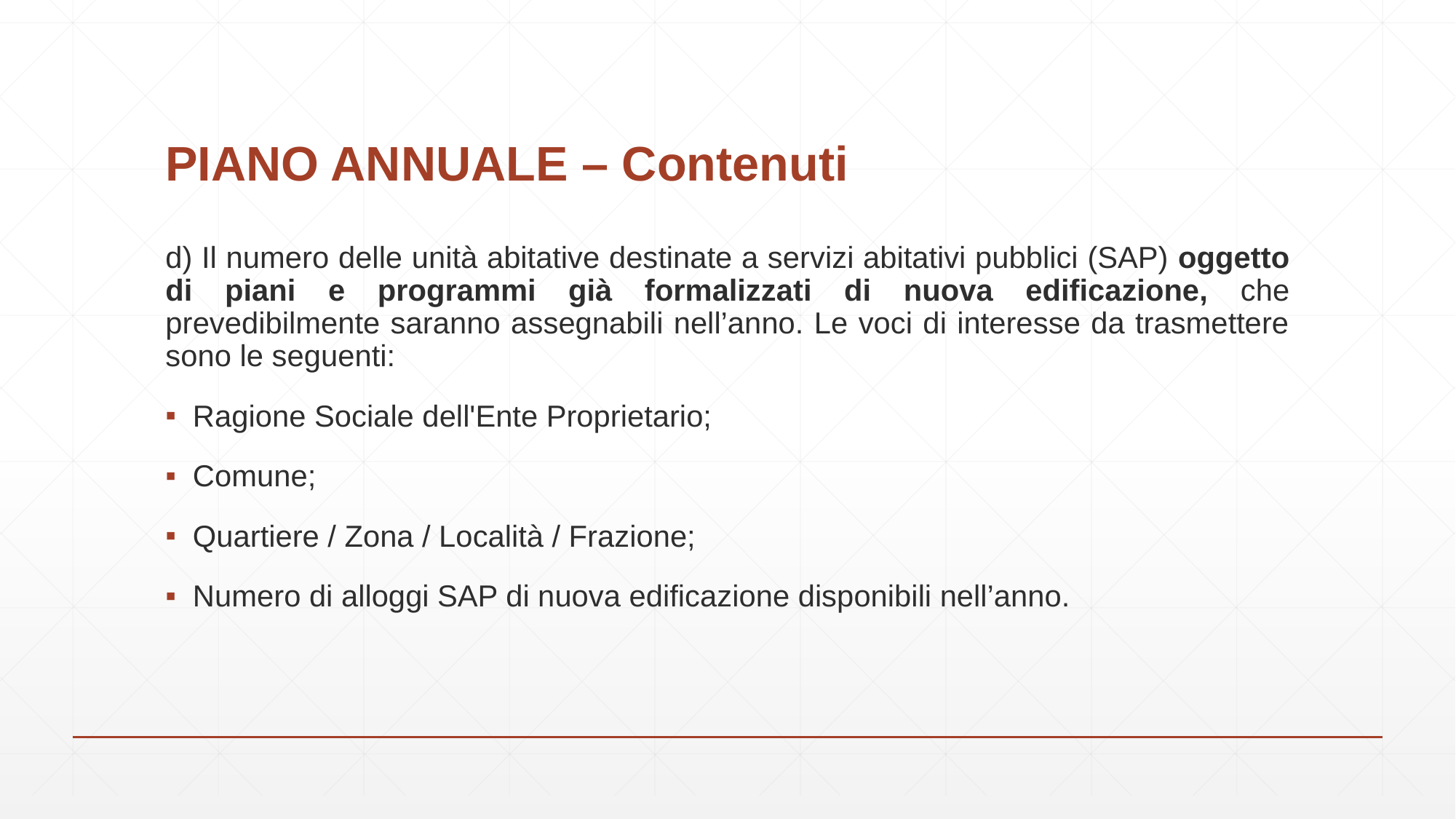

# PIANO ANNUALE – Contenuti
d) Il numero delle unità abitative destinate a servizi abitativi pubblici (SAP) oggetto di piani e programmi già formalizzati di nuova edificazione, che prevedibilmente saranno assegnabili nell’anno. Le voci di interesse da trasmettere sono le seguenti:
Ragione Sociale dell'Ente Proprietario;
Comune;
Quartiere / Zona / Località / Frazione;
Numero di alloggi SAP di nuova edificazione disponibili nell’anno.